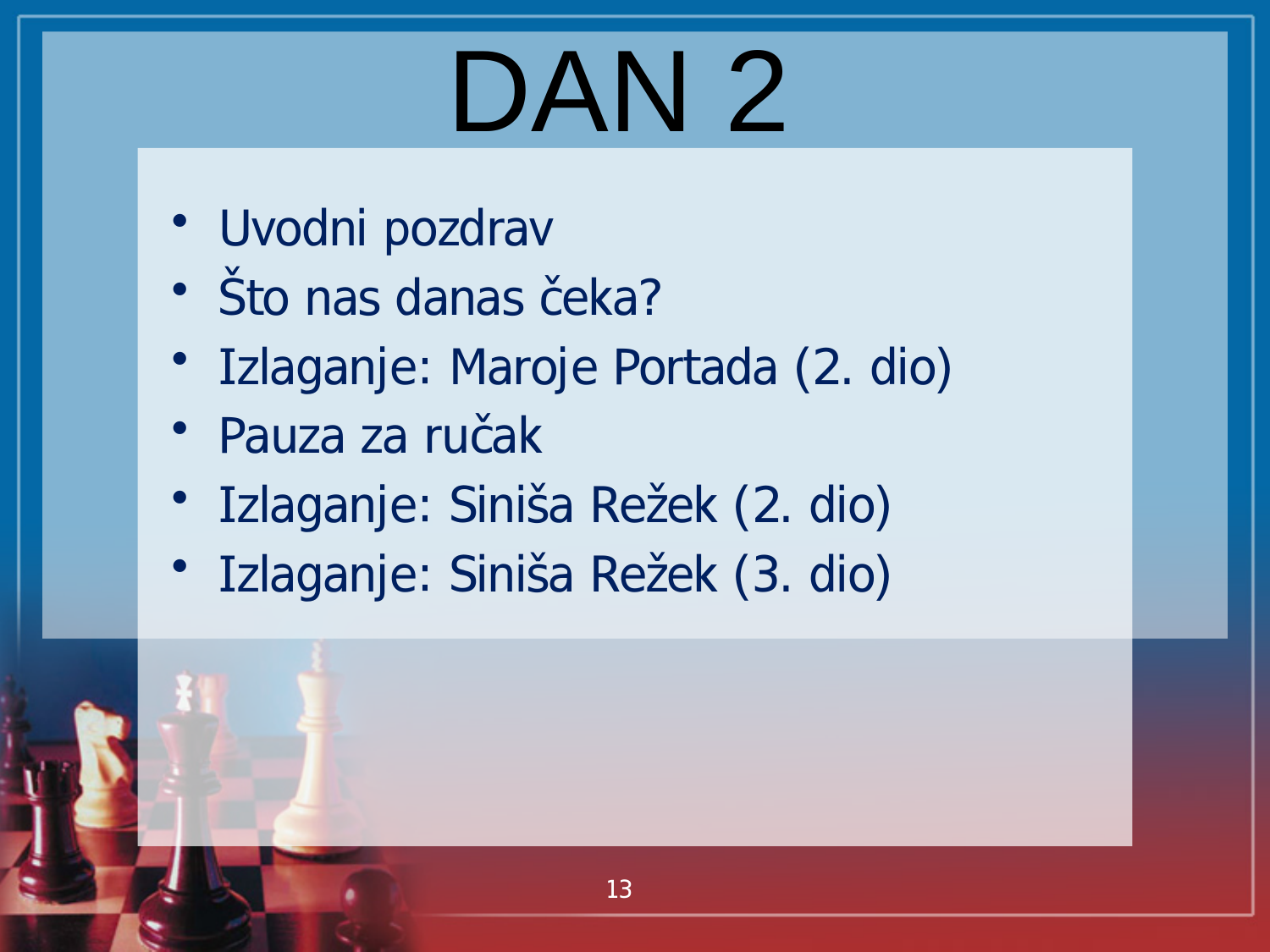

# DAN 2
Uvodni pozdrav
Što nas danas čeka?
Izlaganje: Maroje Portada (2. dio)
Pauza za ručak
Izlaganje: Siniša Režek (2. dio)
Izlaganje: Siniša Režek (3. dio)

13